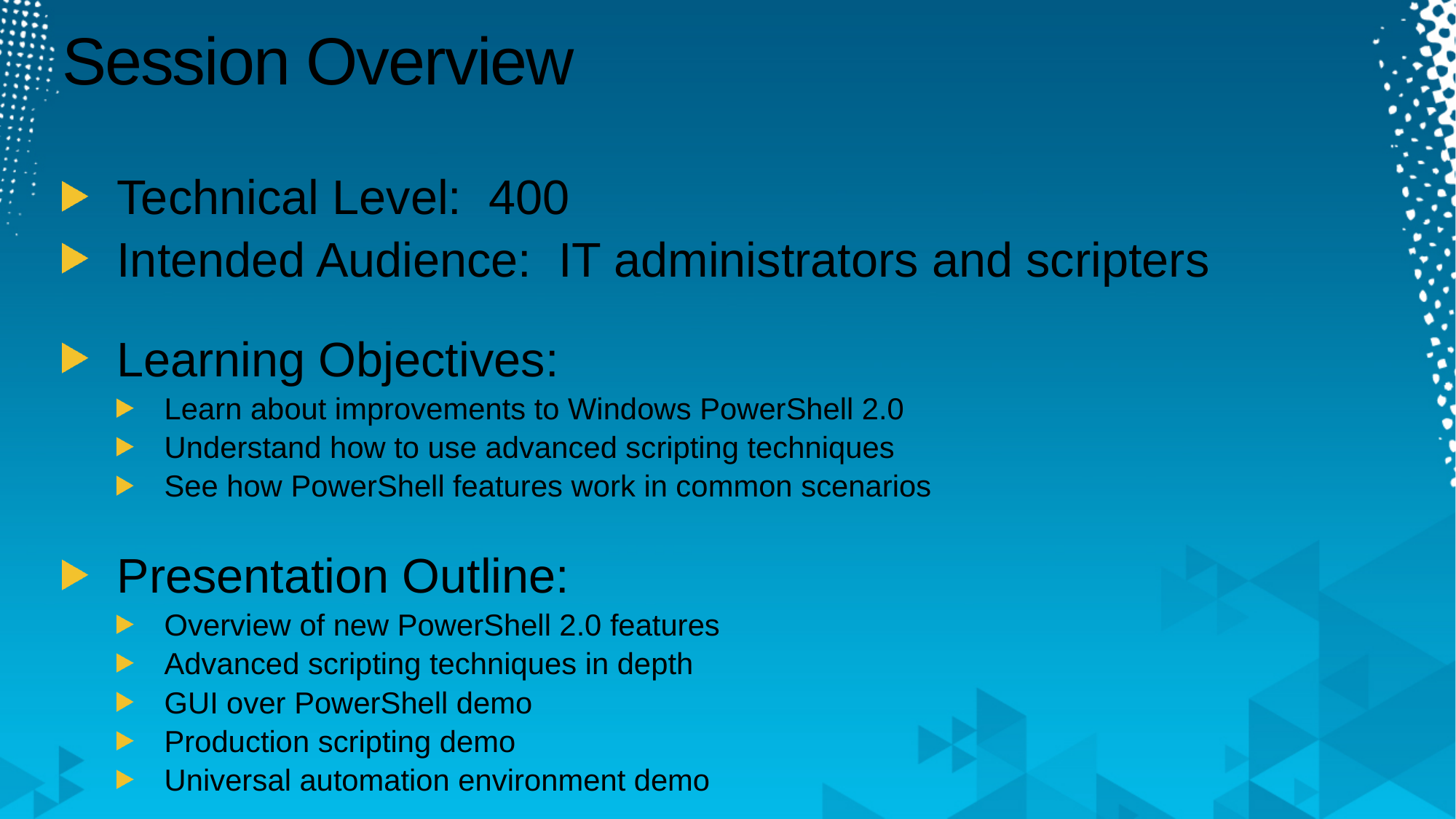

# Session Overview
Technical Level:  400
Intended Audience:  IT administrators and scripters

Learning Objectives:
Learn about improvements to Windows PowerShell 2.0
Understand how to use advanced scripting techniques
See how PowerShell features work in common scenarios

Presentation Outline:
Overview of new PowerShell 2.0 features
Advanced scripting techniques in depth
GUI over PowerShell demo
Production scripting demo
Universal automation environment demo